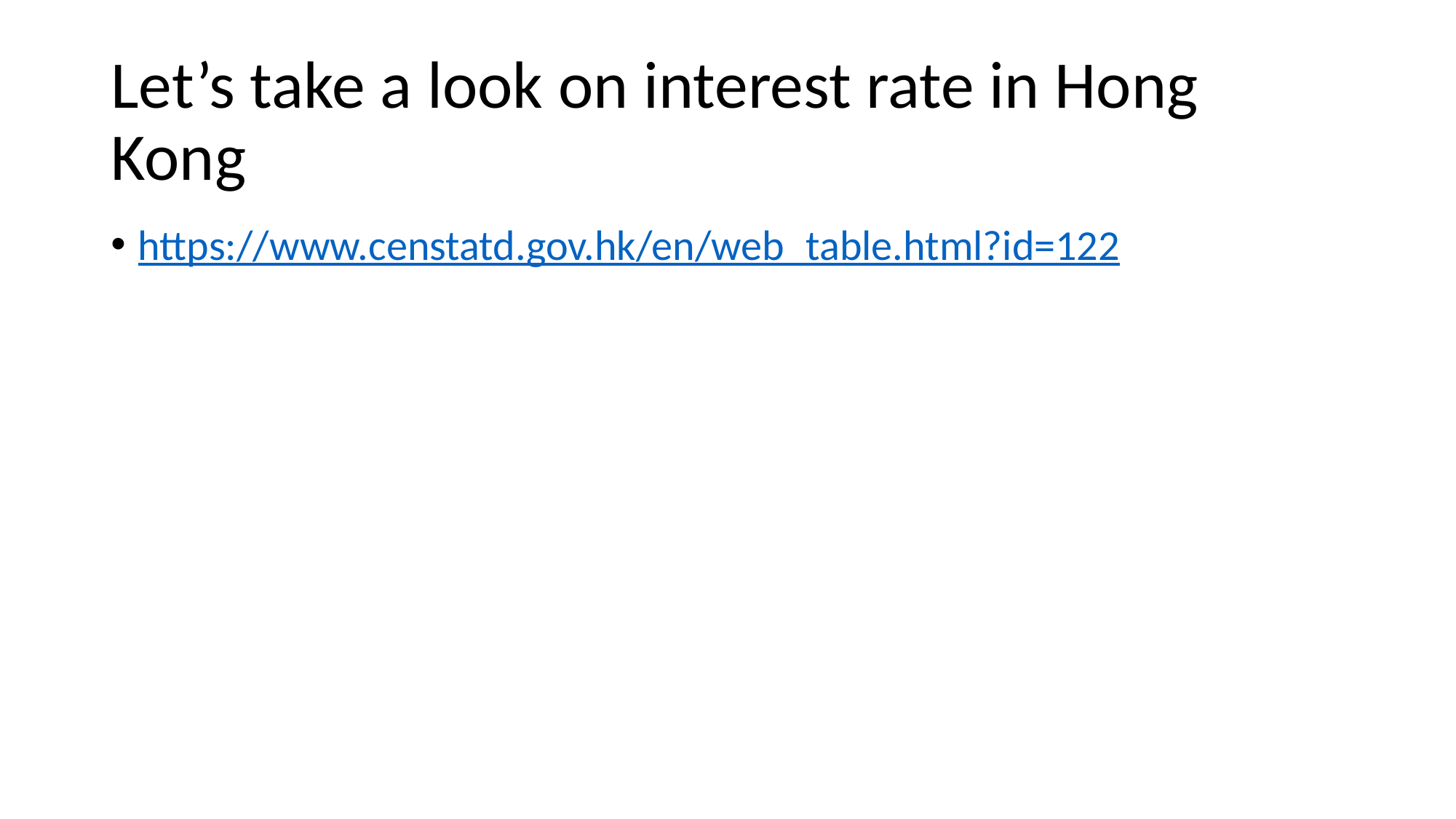

# Let’s take a look on interest rate in Hong Kong
https://www.censtatd.gov.hk/en/web_table.html?id=122